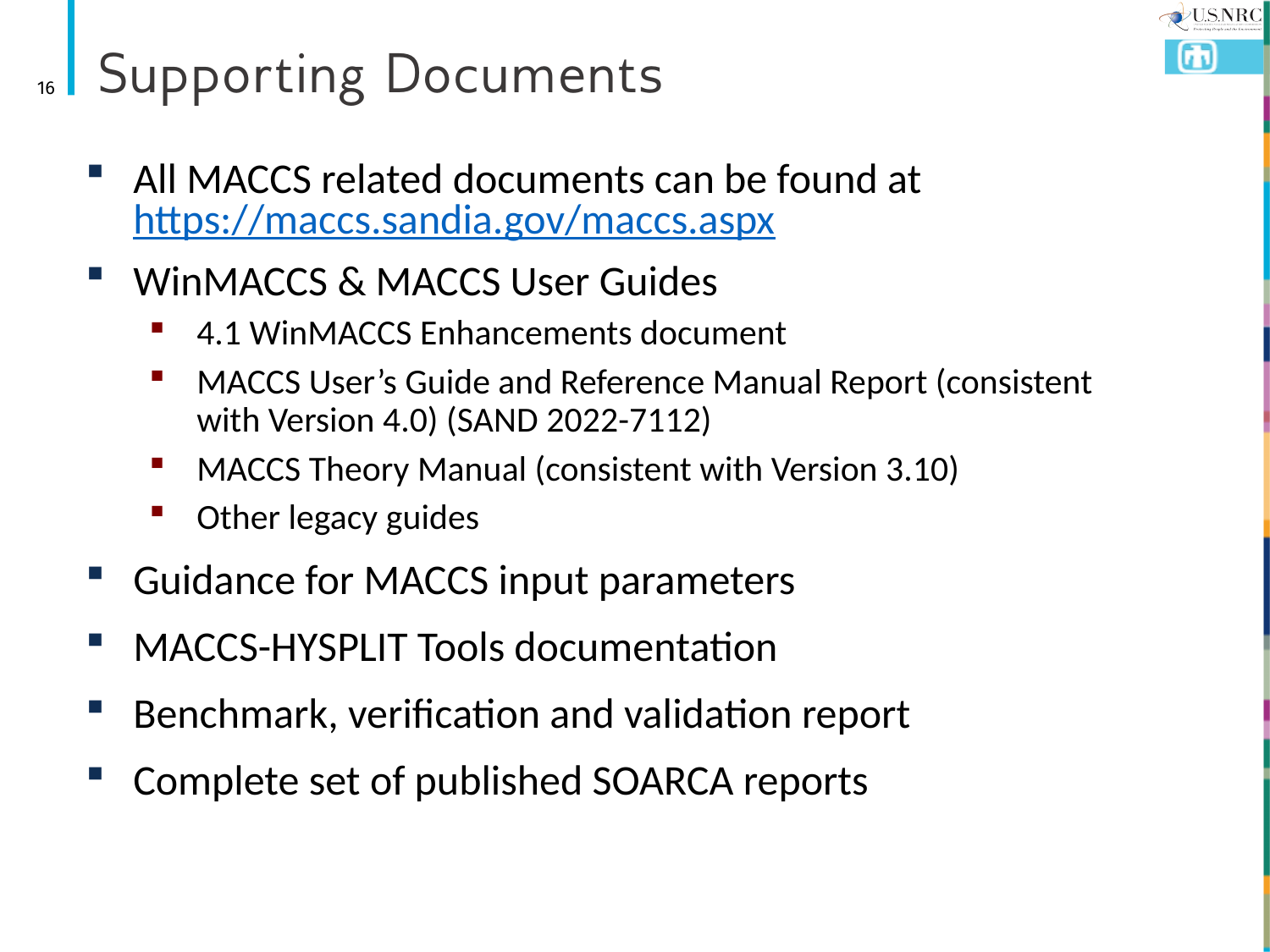

# Supporting Documents
16
All MACCS related documents can be found at https://maccs.sandia.gov/maccs.aspx
WinMACCS & MACCS User Guides
4.1 WinMACCS Enhancements document
MACCS User’s Guide and Reference Manual Report (consistent with Version 4.0) (SAND 2022-7112)
MACCS Theory Manual (consistent with Version 3.10)
Other legacy guides
Guidance for MACCS input parameters
MACCS-HYSPLIT Tools documentation
Benchmark, verification and validation report
Complete set of published SOARCA reports